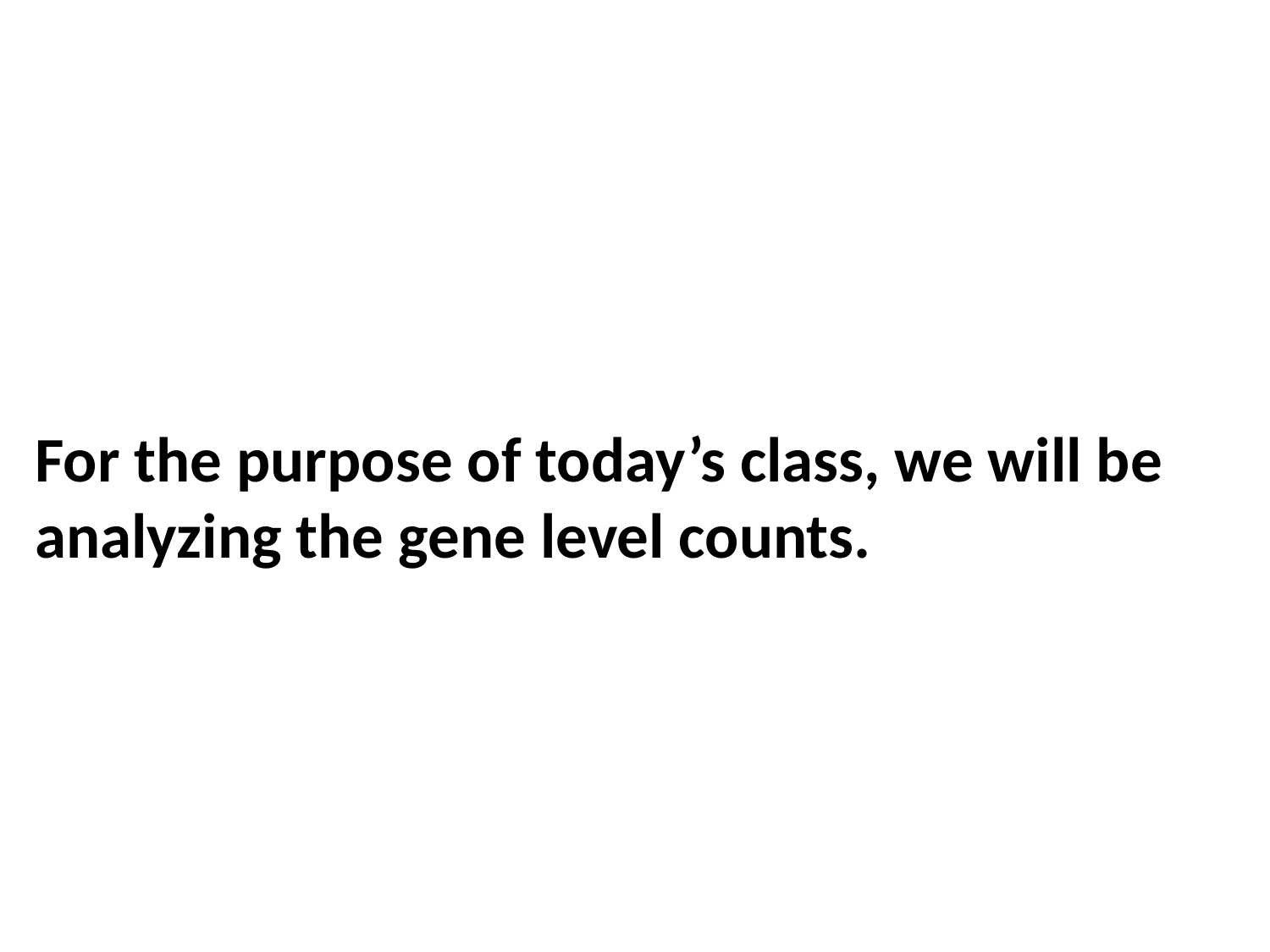

For the purpose of today’s class, we will be analyzing the gene level counts.